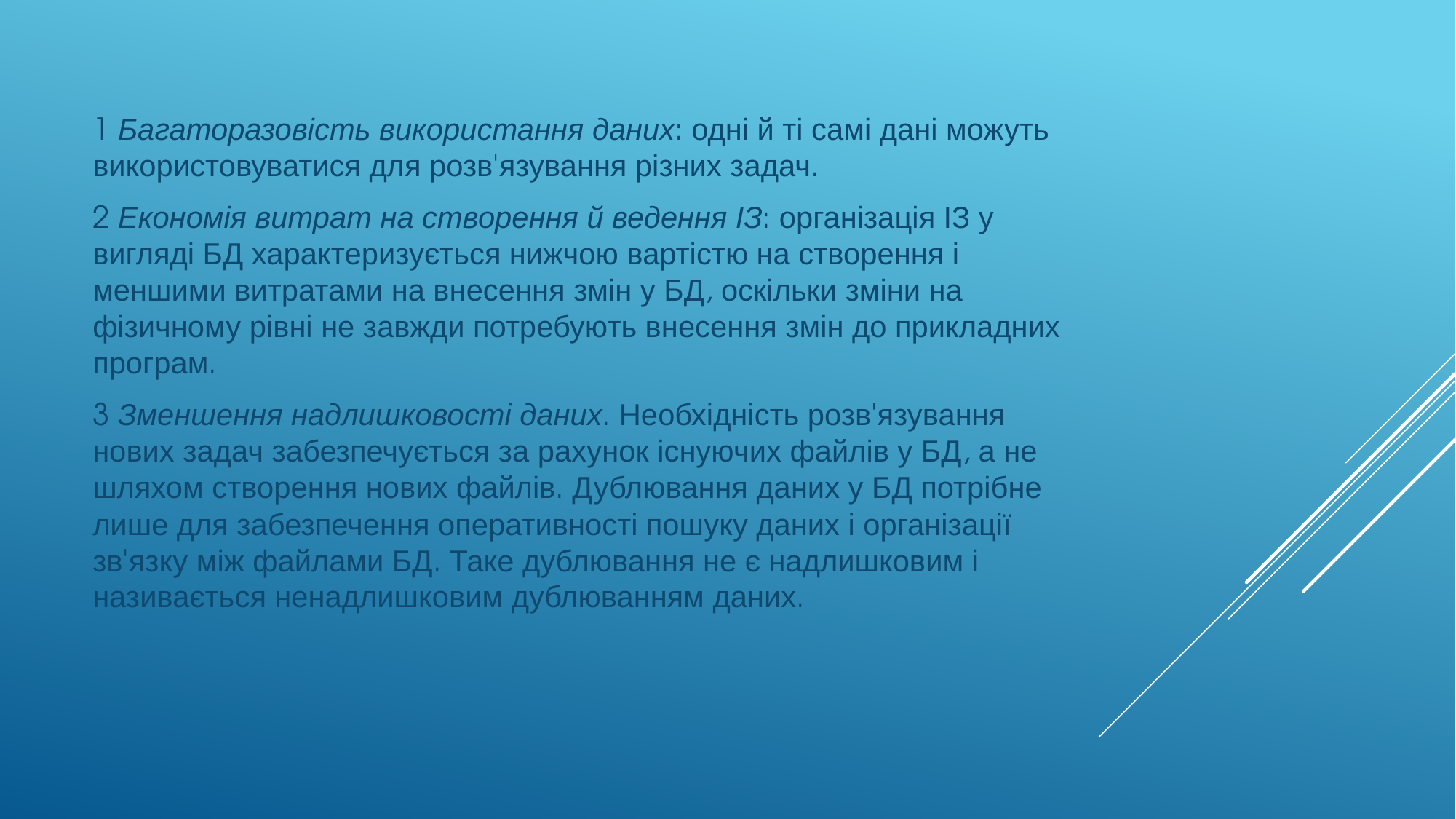

1 Багаторазовість використання даних: одні й ті самі дані можуть використовуватися для розв'язування різних задач.
2 Економія витрат на створення й ведення ІЗ: організація ІЗ у вигляді БД характеризується нижчою вартістю на створення і меншими витратами на внесення змін у БД, оскільки зміни на фізичному рівні не завжди потребують внесення змін до прикладних програм.
3 Зменшення надлишковості даних. Необхідність розв'язування нових задач забезпечується за рахунок існуючих файлів у БД, а не шляхом створення нових файлів. Дублювання даних у БД потрібне лише для забезпечення оперативності пошуку даних і організації зв'язку між файлами БД. Таке дублювання не є надлишковим і називається ненадлишковим дублю­ванням даних.